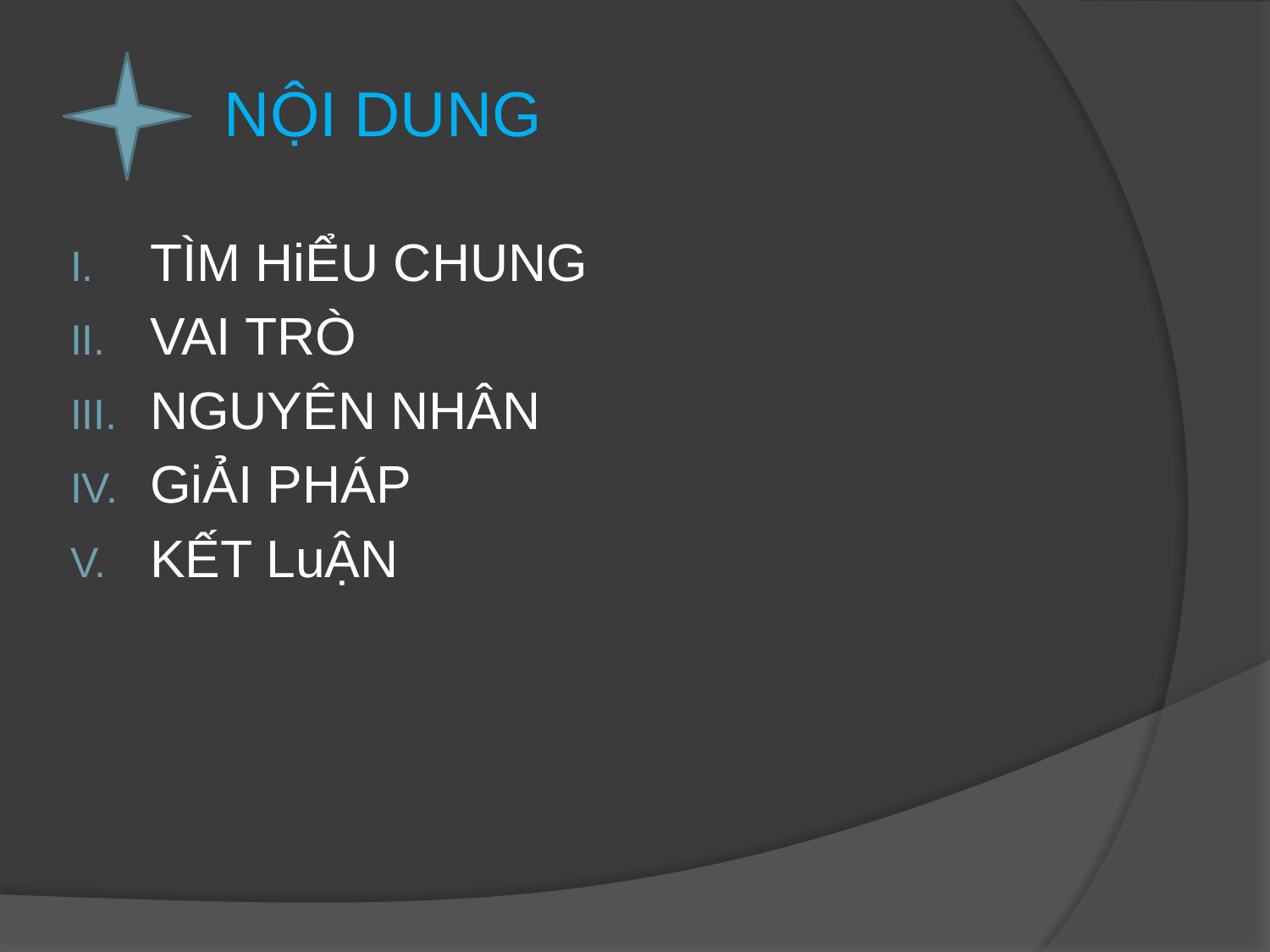

# NỘI DUNG

TÌM HiỂU CHUNG
VAI TRÒ
NGUYÊN NHÂN
GiẢI PHÁP
KẾT LuẬN